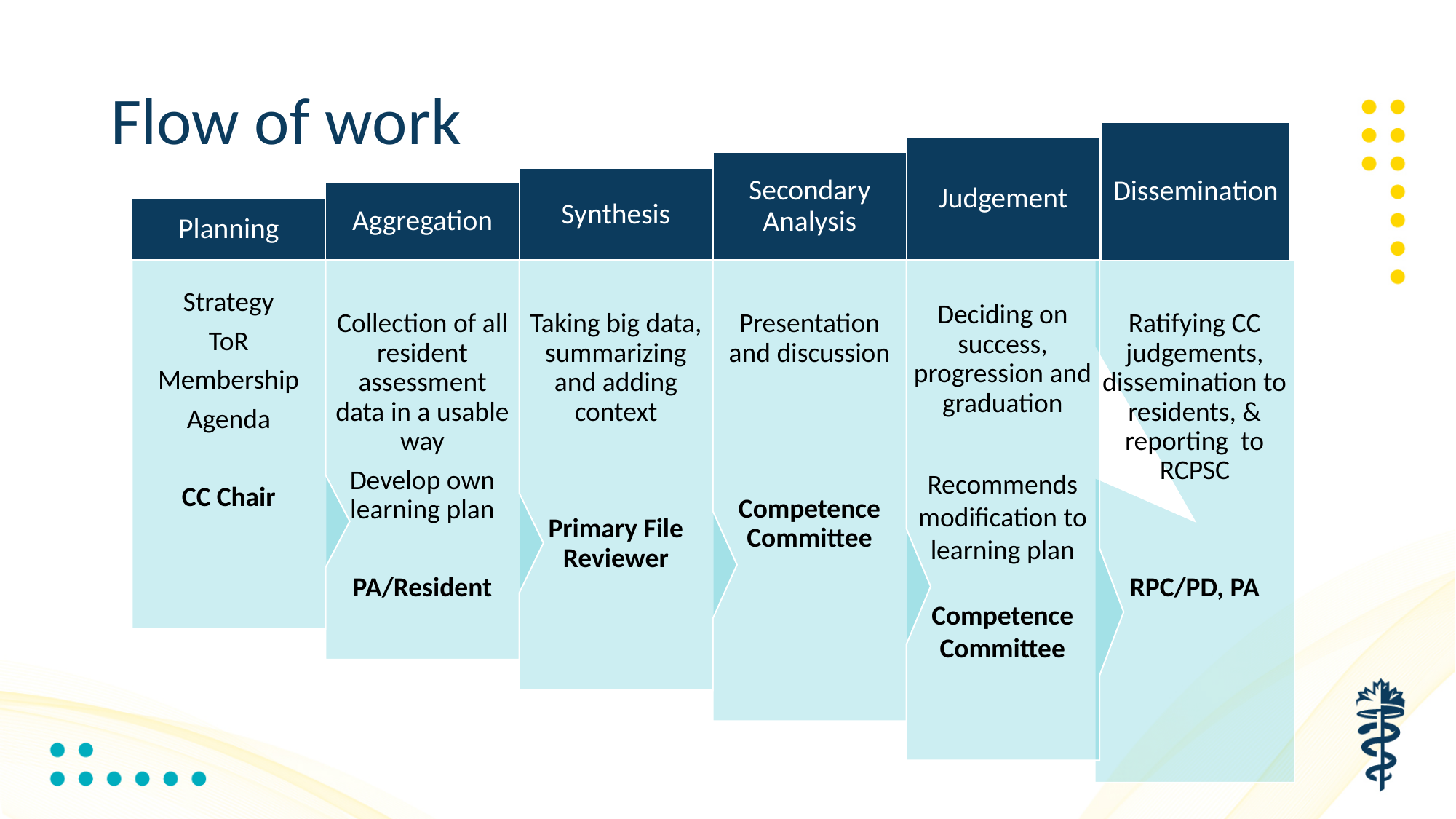

# Flow of work

Ratifying CC judgements, dissemination to residents, & reporting  to RCPSC

RPC/PD, PA
Dissemination

Deciding on success, progression and graduation

Recommends modification to learning plan

Competence Committee

Judgement

Presentation and discussion

Competence Committee
Secondary Analysis

Taking big data, summarizing and adding context

Primary File Reviewer
Synthesis

Collection of all resident assessment data in a usable way
Develop own learning plan

PA/Resident
Aggregation
Strategy
ToR
Membership
Agenda

CC Chair

Planning